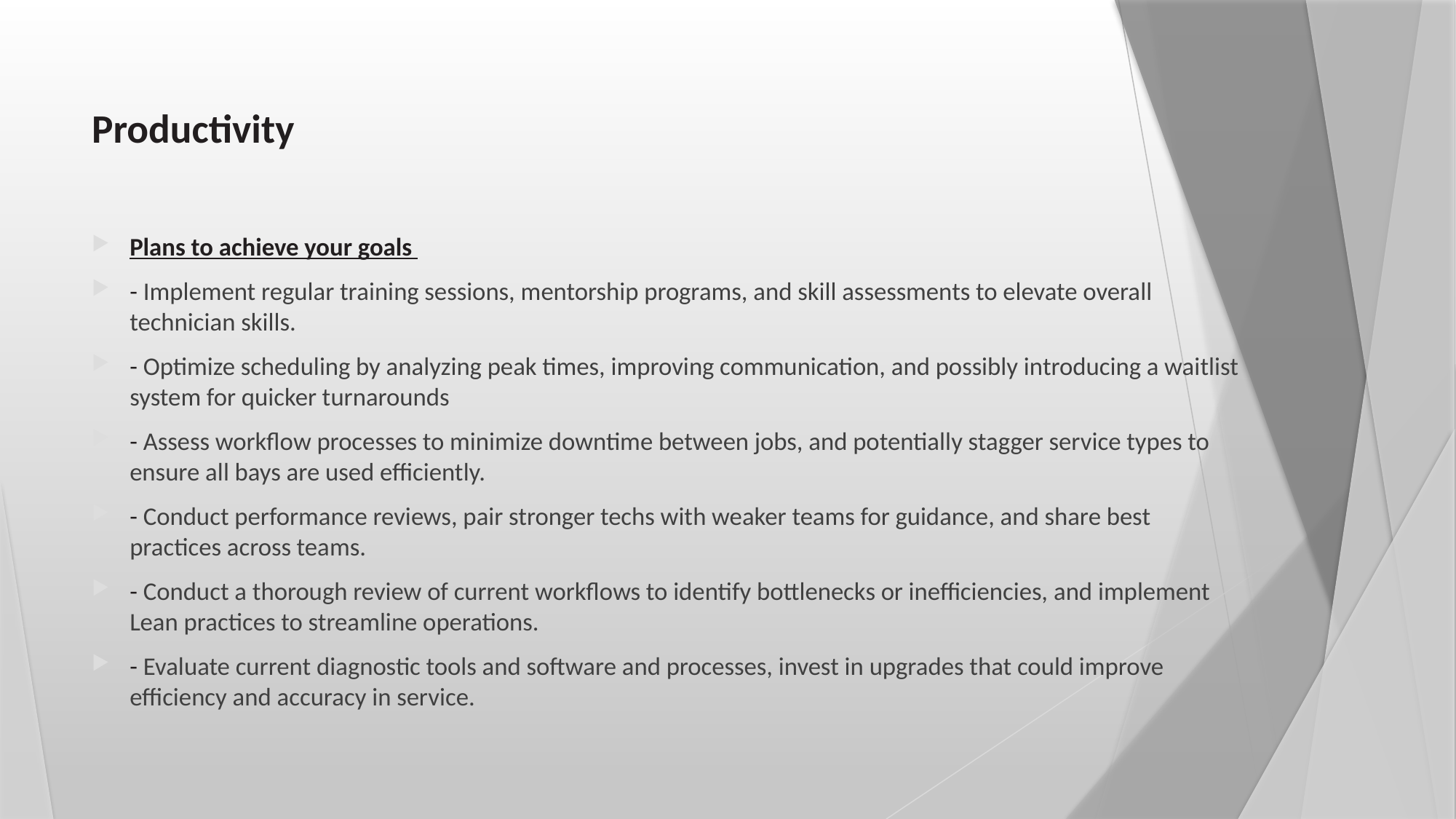

# Productivity

Plans to achieve your goals
- Implement regular training sessions, mentorship programs, and skill assessments to elevate overall technician skills.
- Optimize scheduling by analyzing peak times, improving communication, and possibly introducing a waitlist system for quicker turnarounds
- Assess workflow processes to minimize downtime between jobs, and potentially stagger service types to ensure all bays are used efficiently.
- Conduct performance reviews, pair stronger techs with weaker teams for guidance, and share best practices across teams.
- Conduct a thorough review of current workflows to identify bottlenecks or inefficiencies, and implement Lean practices to streamline operations.
- Evaluate current diagnostic tools and software and processes, invest in upgrades that could improve efficiency and accuracy in service.